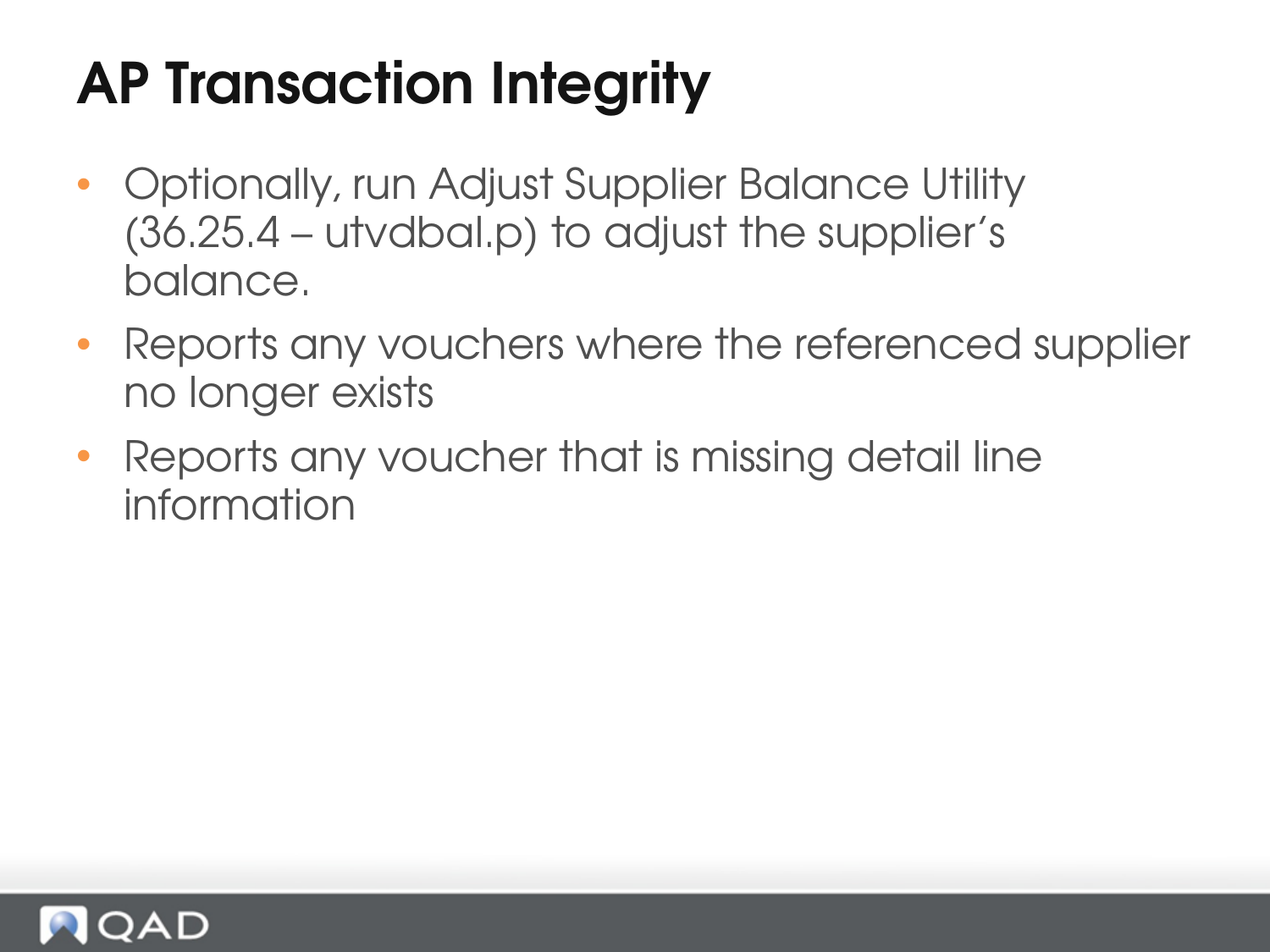

# AP Transaction Integrity
Optionally, run Adjust Supplier Balance Utility (36.25.4 – utvdbal.p) to adjust the supplier’s balance.
Reports any vouchers where the referenced supplier no longer exists
Reports any voucher that is missing detail line information